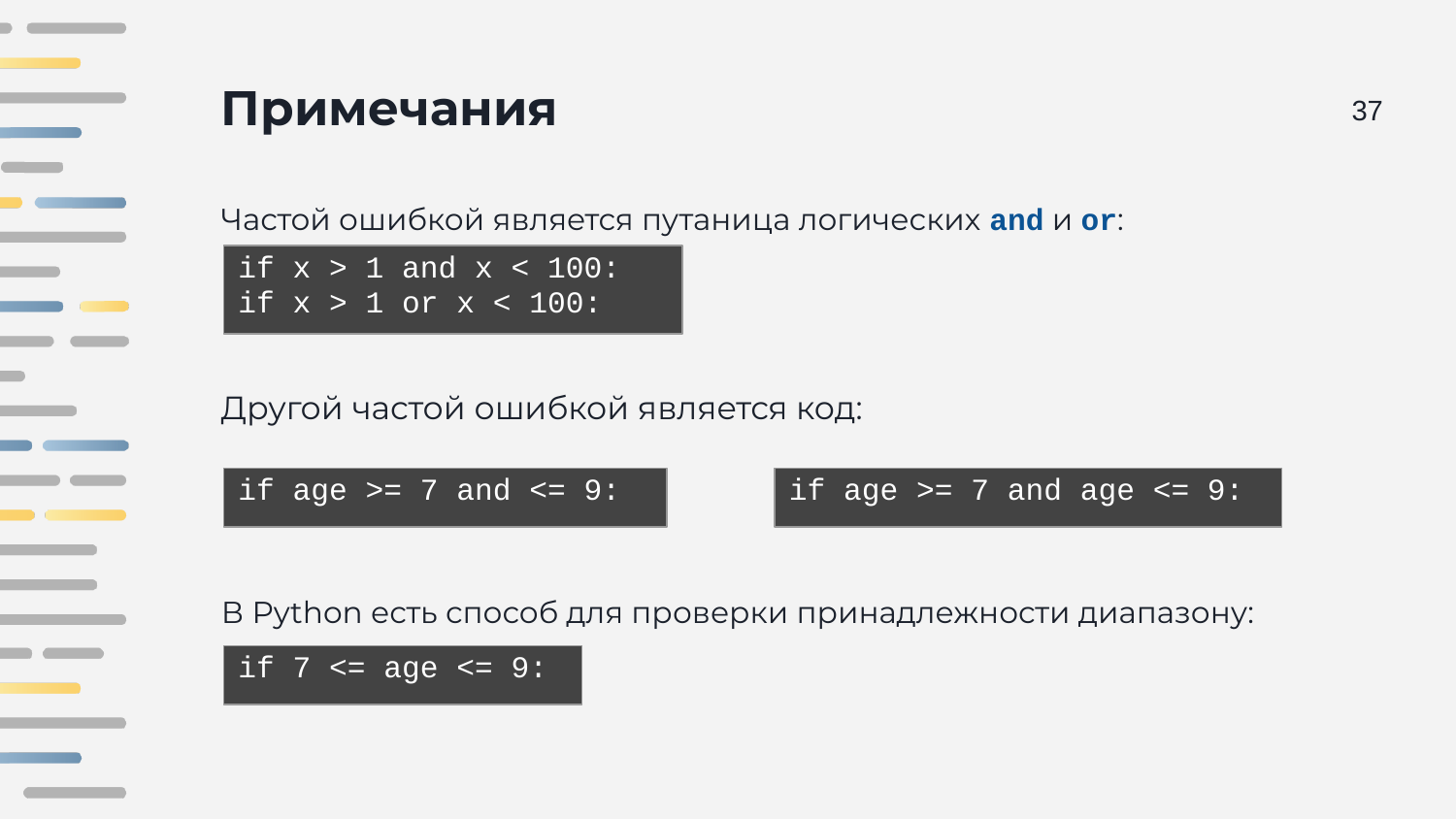

Примечания
37
Частой ошибкой является путаница логических and и or:
if x > 1 and x < 100:
if x > 1 or x < 100:
Другой частой ошибкой является код:
if age >= 7 and <= 9:
if age >= 7 and age <= 9:
В Python есть способ для проверки принадлежности диапазону:
if 7 <= age <= 9: